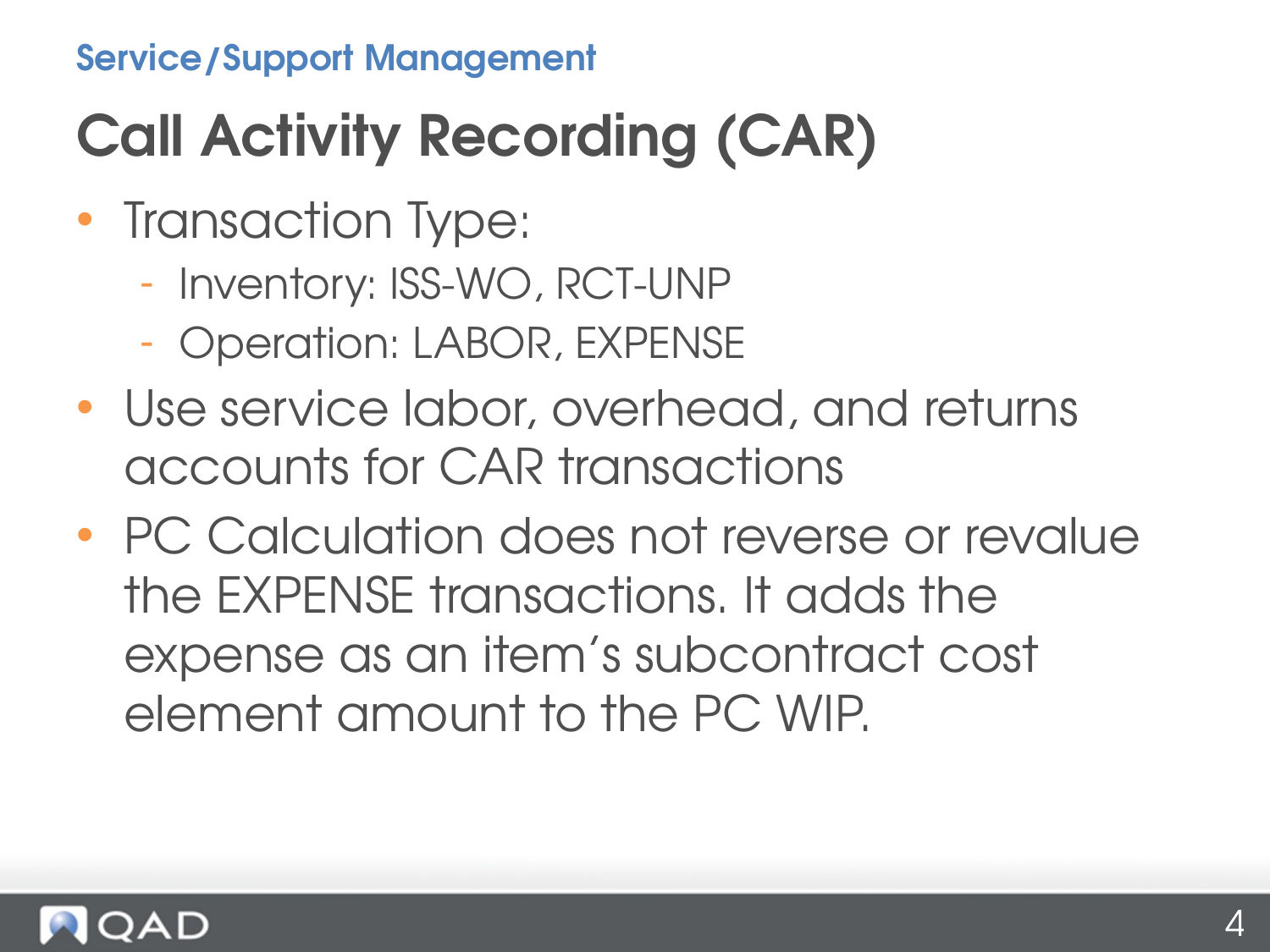

Service/Support Management
# Call Activity Recording (CAR)
Transaction Type:
Inventory: ISS-WO, RCT-UNP
Operation: LABOR, EXPENSE
Use service labor, overhead, and returns accounts for CAR transactions
PC Calculation does not reverse or revalue the EXPENSE transactions. It adds the expense as an item’s subcontract cost element amount to the PC WIP.

4